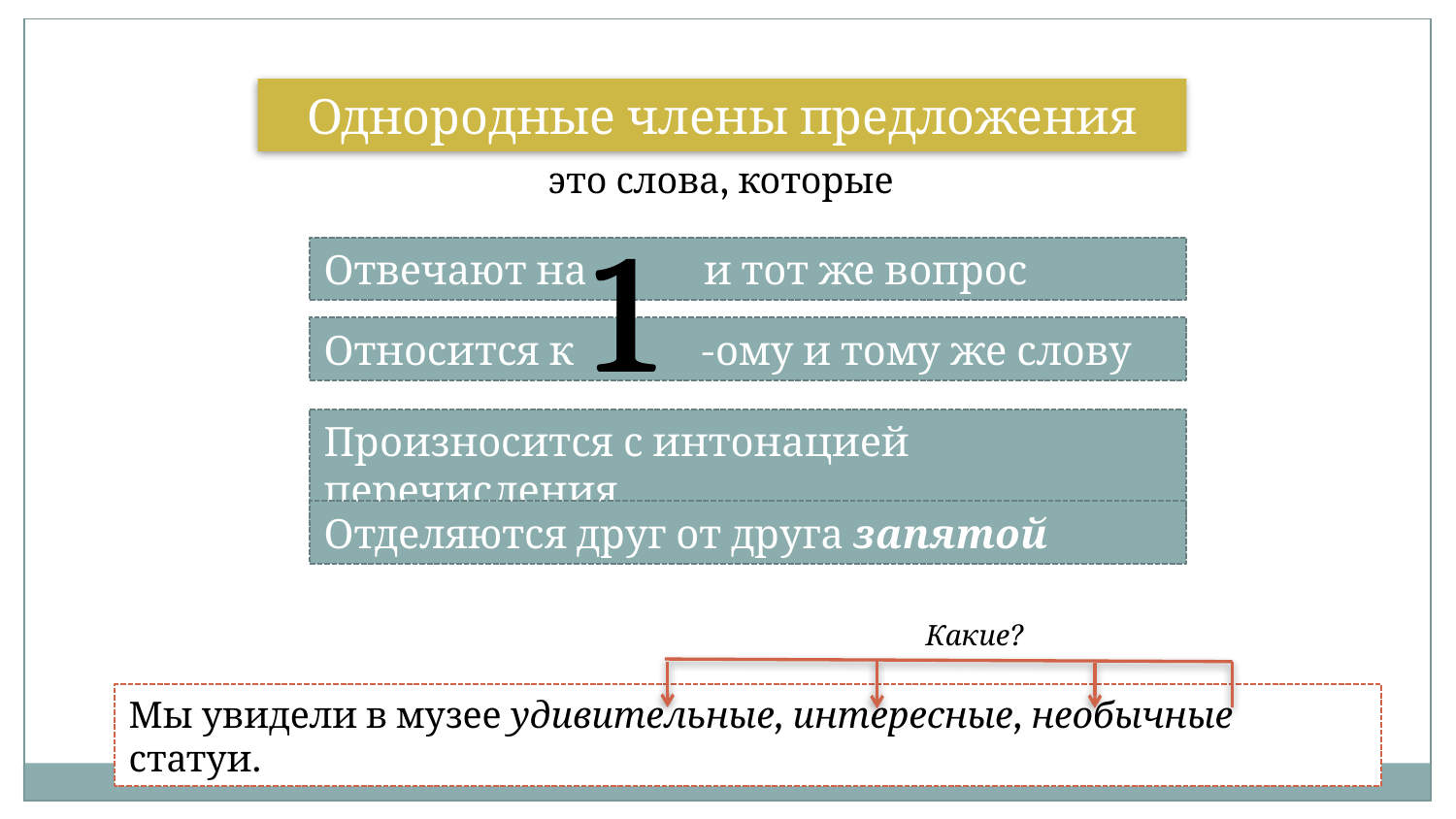

Однородные члены предложения
это слова, которые
1
Отвечают на            и тот же вопрос
Относится к             -ому и тому же слову
Произносится с интонацией перечисления
Отделяются друг от друга запятой
Какие?
Мы увидели в музее удивительные, интересные, необычные статуи.